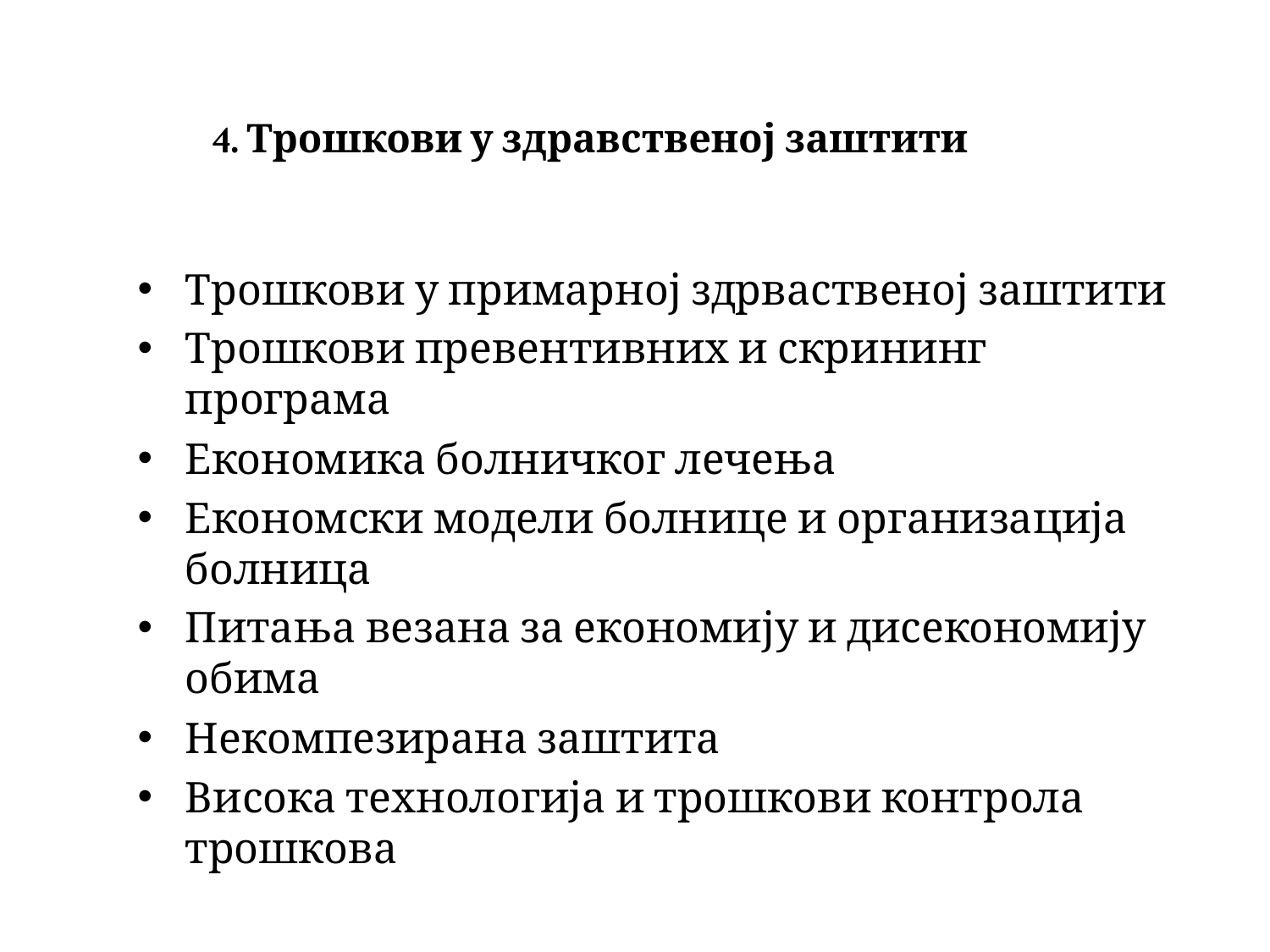

# 4. Трошкови у здравственој заштити
Трошкови у примарној здрваственој заштити
Трошкови превентивних и скрининг програма
Економика болничког лечења
Економски модели болнице и организација болница
Питања везана за економију и дисекономију обима
Некомпезирана заштита
Висока технологија и трошкови контрола трошкова